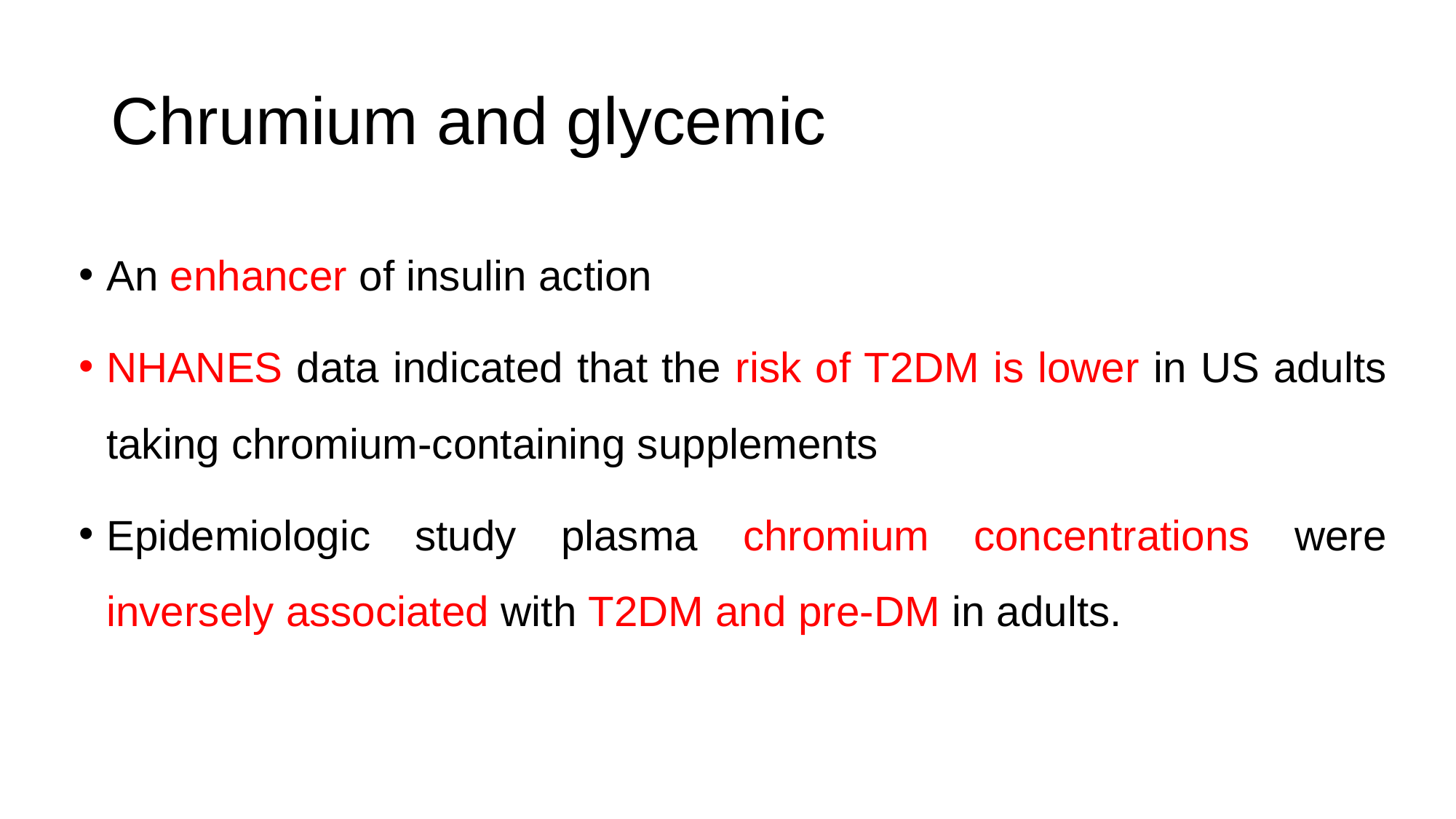

# Chrumium and glycemic
An enhancer of insulin action
NHANES data indicated that the risk of T2DM is lower in US adults taking chromium-containing supplements
Epidemiologic study plasma chromium concentrations were inversely associated with T2DM and pre-DM in adults.